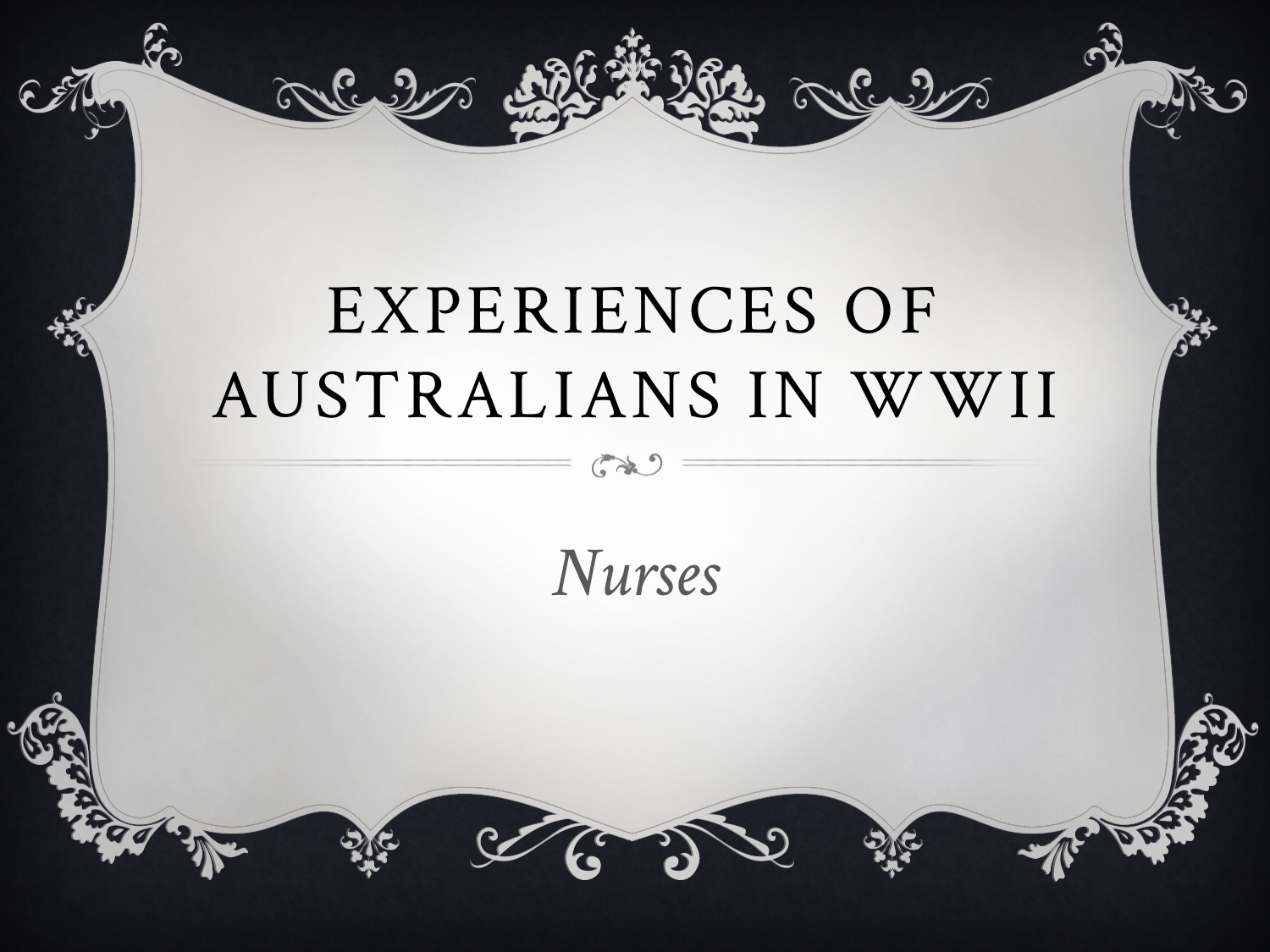

# Experiences of Australians in WWII
Nurses